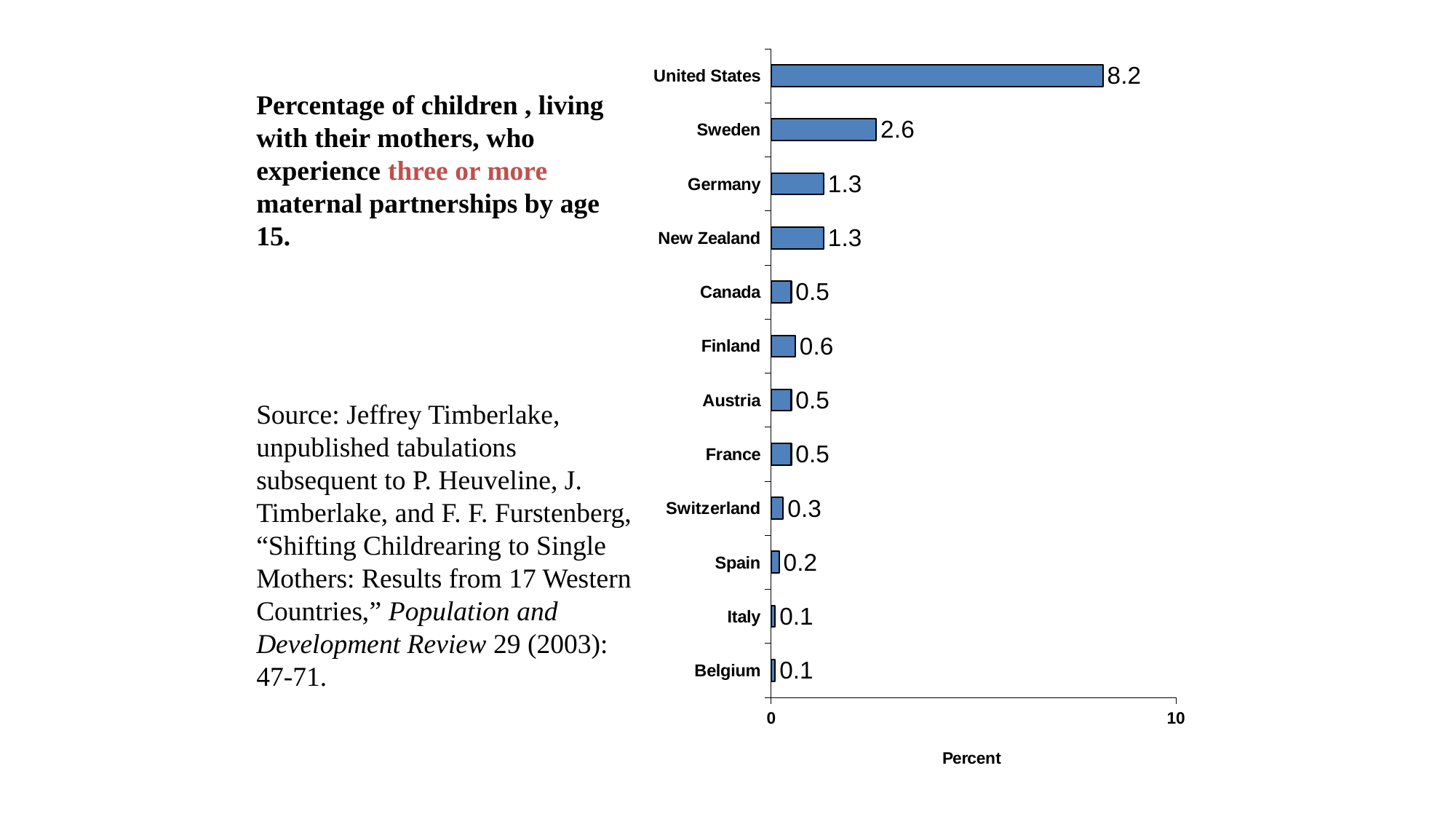

### Chart

| Category | Two or more |
|---|---|
| Belgium | 0.1 |
| Italy | 0.1 |
| Spain | 0.2 |
| Switzerland | 0.3 |
| France | 0.5 |
| Austria | 0.5 |
| Finland | 0.6 |
| Canada | 0.5 |
| New Zealand | 1.3 |
| Germany | 1.3 |
| Sweden | 2.6 |
| United States | 8.2 |
Percentage of children , living with their mothers, who experience three or more maternal partnerships by age 15.
Source: Jeffrey Timberlake, unpublished tabulations subsequent to P. Heuveline, J. Timberlake, and F. F. Furstenberg, “Shifting Childrearing to Single Mothers: Results from 17 Western Countries,” Population and Development Review 29 (2003): 47-71.